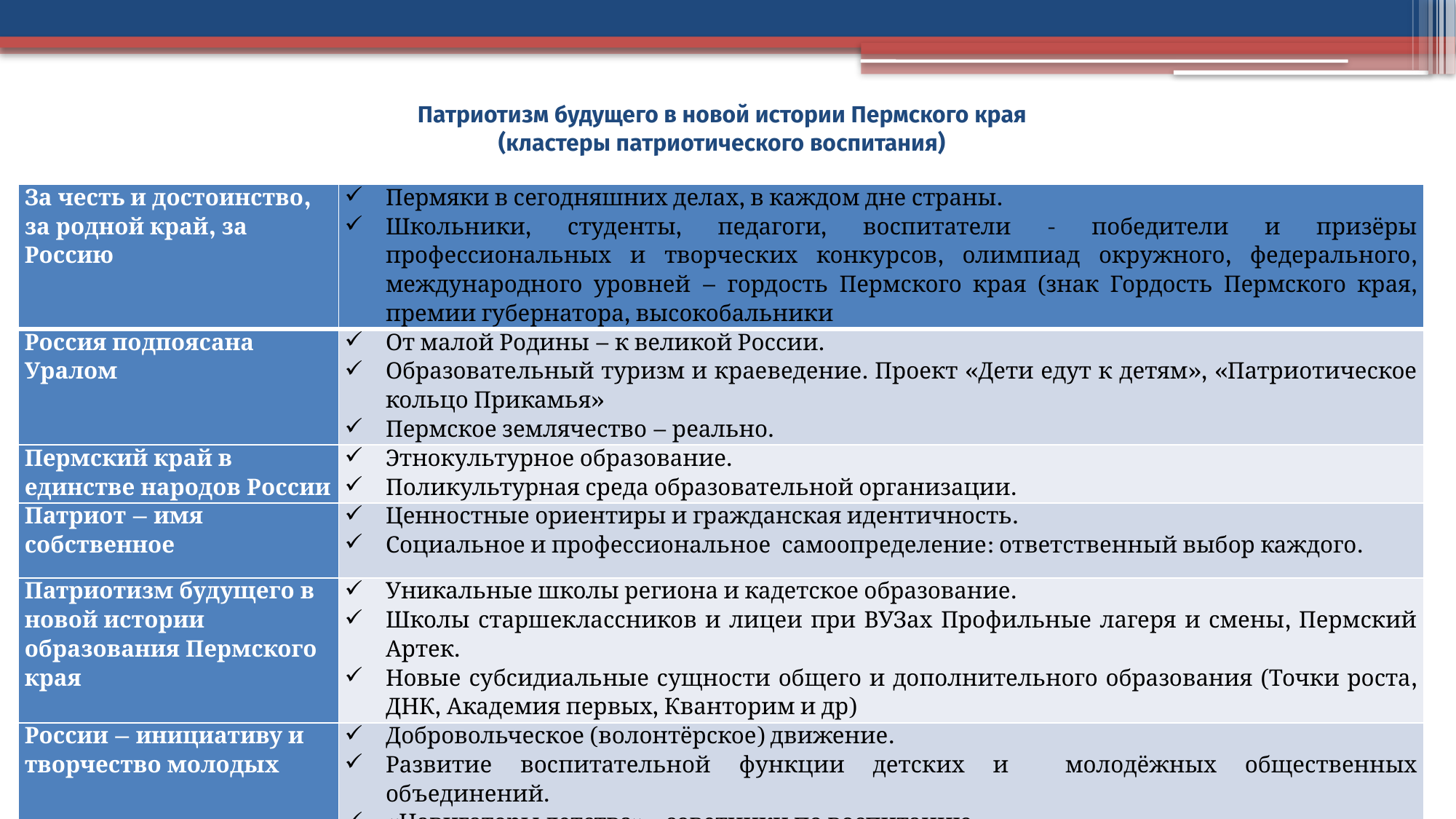

# Патриотизм будущего в новой истории Пермского края (кластеры патриотического воспитания)
| За честь и достоинство, за родной край, за Россию | Пермяки в сегодняшних делах, в каждом дне страны. Школьники, студенты, педагоги, воспитатели - победители и призёры профессиональных и творческих конкурсов, олимпиад окружного, федерального, международного уровней – гордость Пермского края (знак Гордость Пермского края, премии губернатора, высокобальники |
| --- | --- |
| Россия подпоясана Уралом | От малой Родины – к великой России. Образовательный туризм и краеведение. Проект «Дети едут к детям», «Патриотическое кольцо Прикамья» Пермское землячество – реально. |
| Пермский край в единстве народов России | Этнокультурное образование. Поликультурная среда образовательной организации. |
| Патриот – имя собственное | Ценностные ориентиры и гражданская идентичность. Социальное и профессиональное самоопределение: ответственный выбор каждого. |
| Патриотизм будущего в новой истории образования Пермского края | Уникальные школы региона и кадетское образование. Школы старшеклассников и лицеи при ВУЗах Профильные лагеря и смены, Пермский Артек. Новые субсидиальные сущности общего и дополнительного образования (Точки роста, ДНК, Академия первых, Кванторим и др) |
| России – инициативу и творчество молодых | Добровольческое (волонтёрское) движение. Развитие воспитательной функции детских и молодёжных общественных объединений. «Навигаторы детства» - советники по воспитанию. Наставничество в профессиональном развитии на основе ценностных ориентиров молодых педагогов, движение Советов молодых педагогов. |